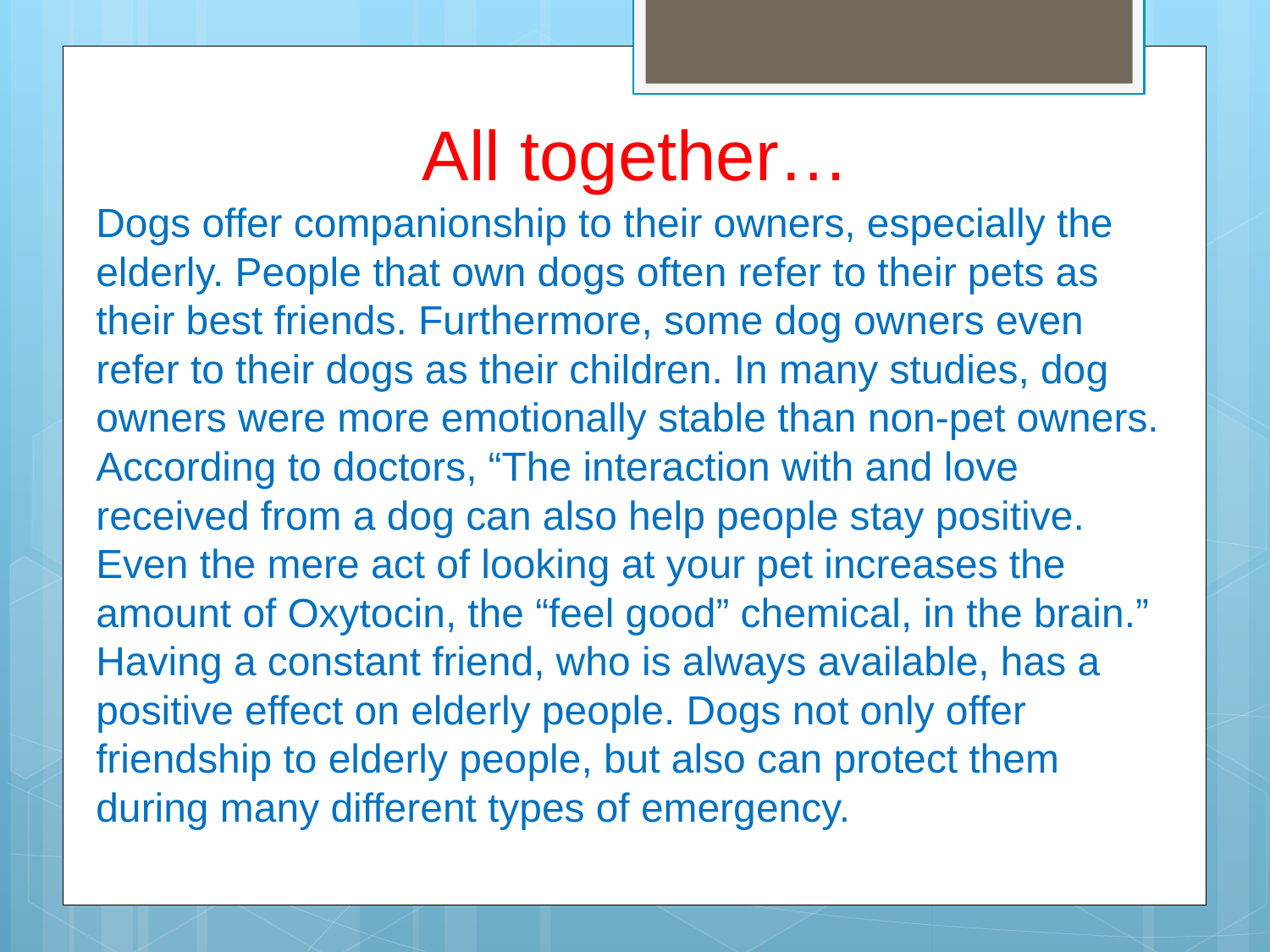

# All together…
Dogs offer companionship to their owners, especially the elderly. People that own dogs often refer to their pets as their best friends. Furthermore, some dog owners even refer to their dogs as their children. In many studies, dog owners were more emotionally stable than non-pet owners. According to doctors, “The interaction with and love received from a dog can also help people stay positive. Even the mere act of looking at your pet increases the amount of Oxytocin, the “feel good” chemical, in the brain.” Having a constant friend, who is always available, has a positive effect on elderly people. Dogs not only offer friendship to elderly people, but also can protect them during many different types of emergency.